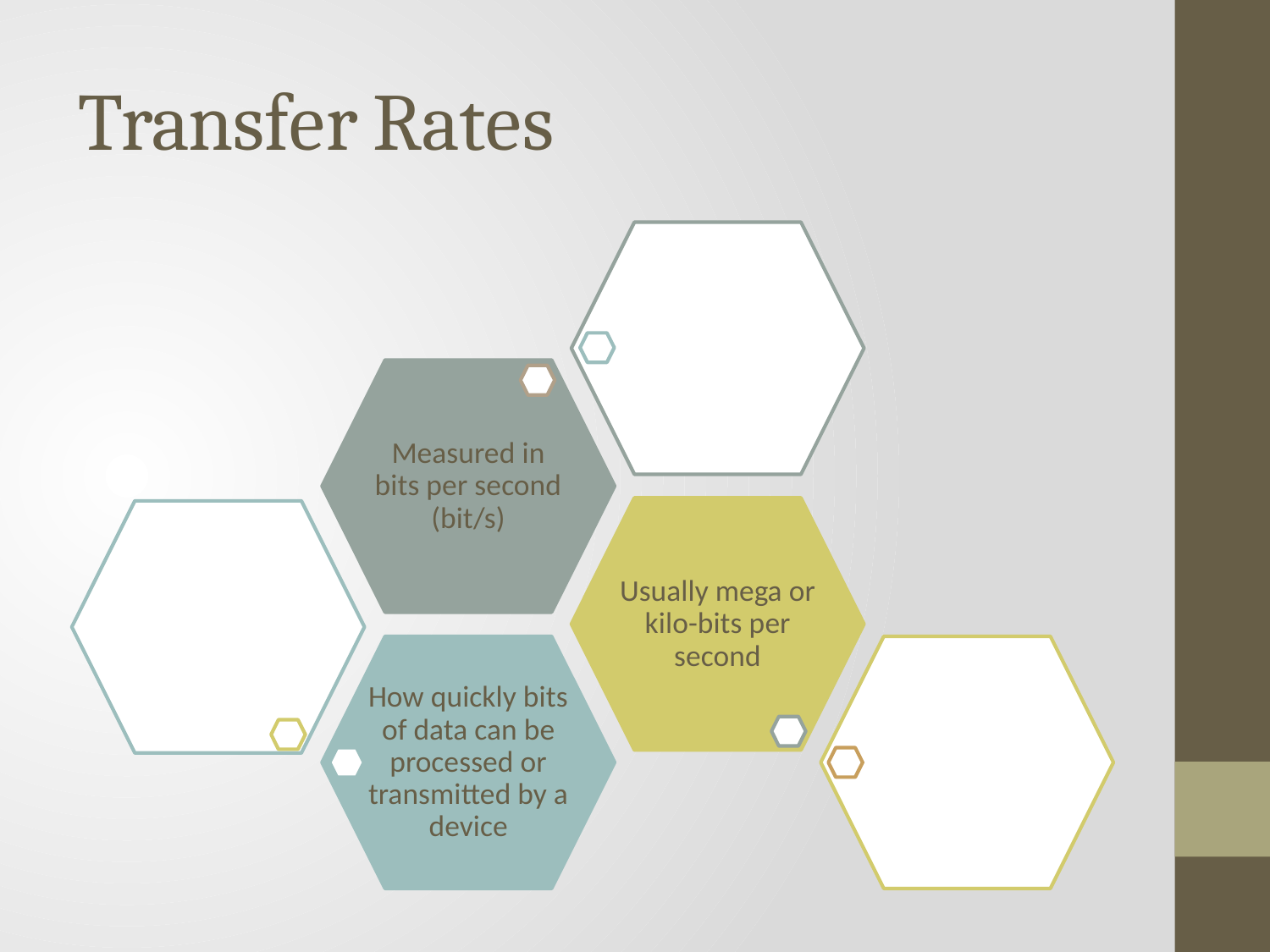

# Transfer Rates

Measured in bits per second (bit/s)

Usually mega or kilo-bits per second

How quickly bits of data can be processed or transmitted by a device